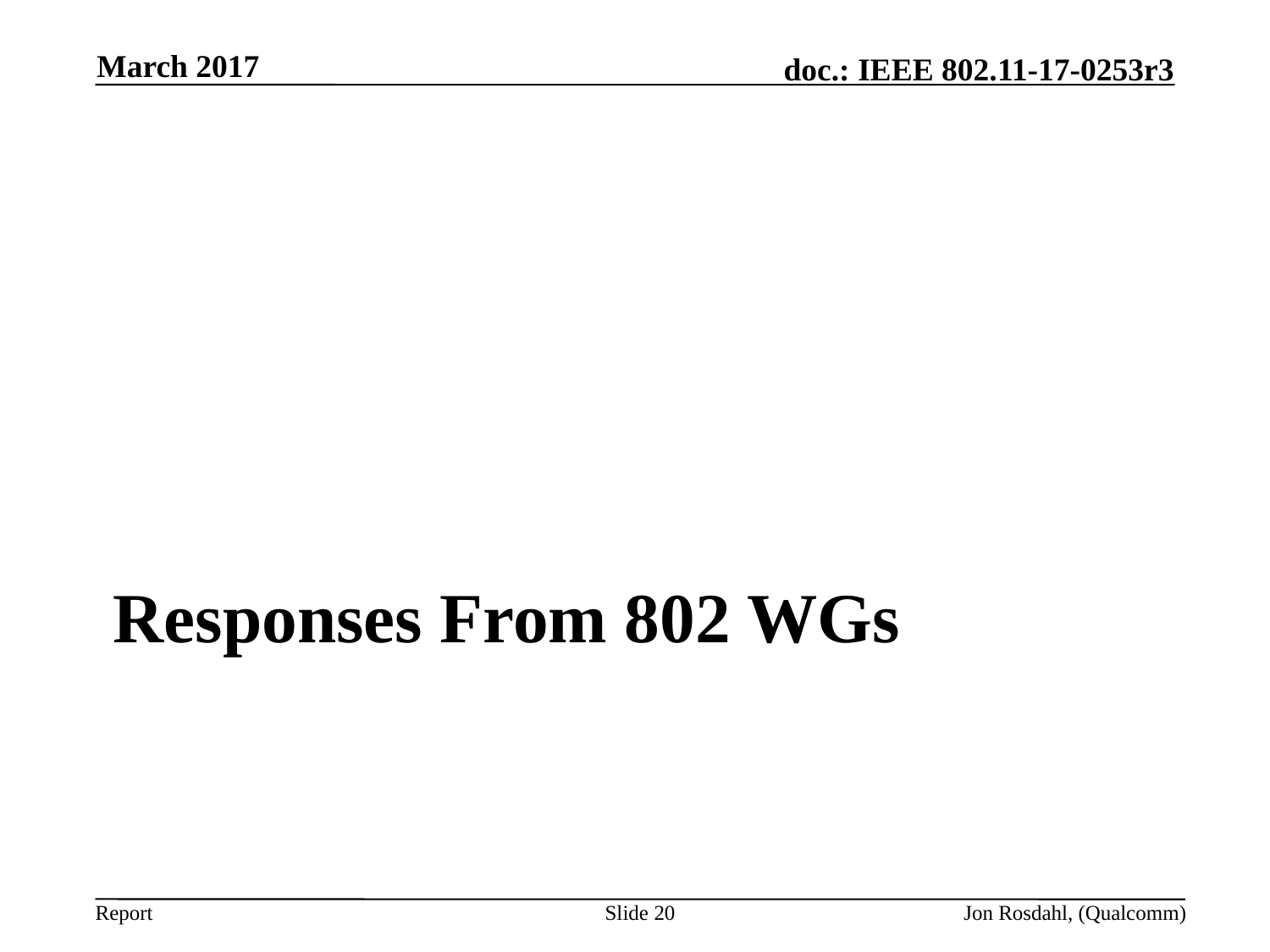

March 2017
# Responses From 802 WGs
Slide 20
Jon Rosdahl, (Qualcomm)